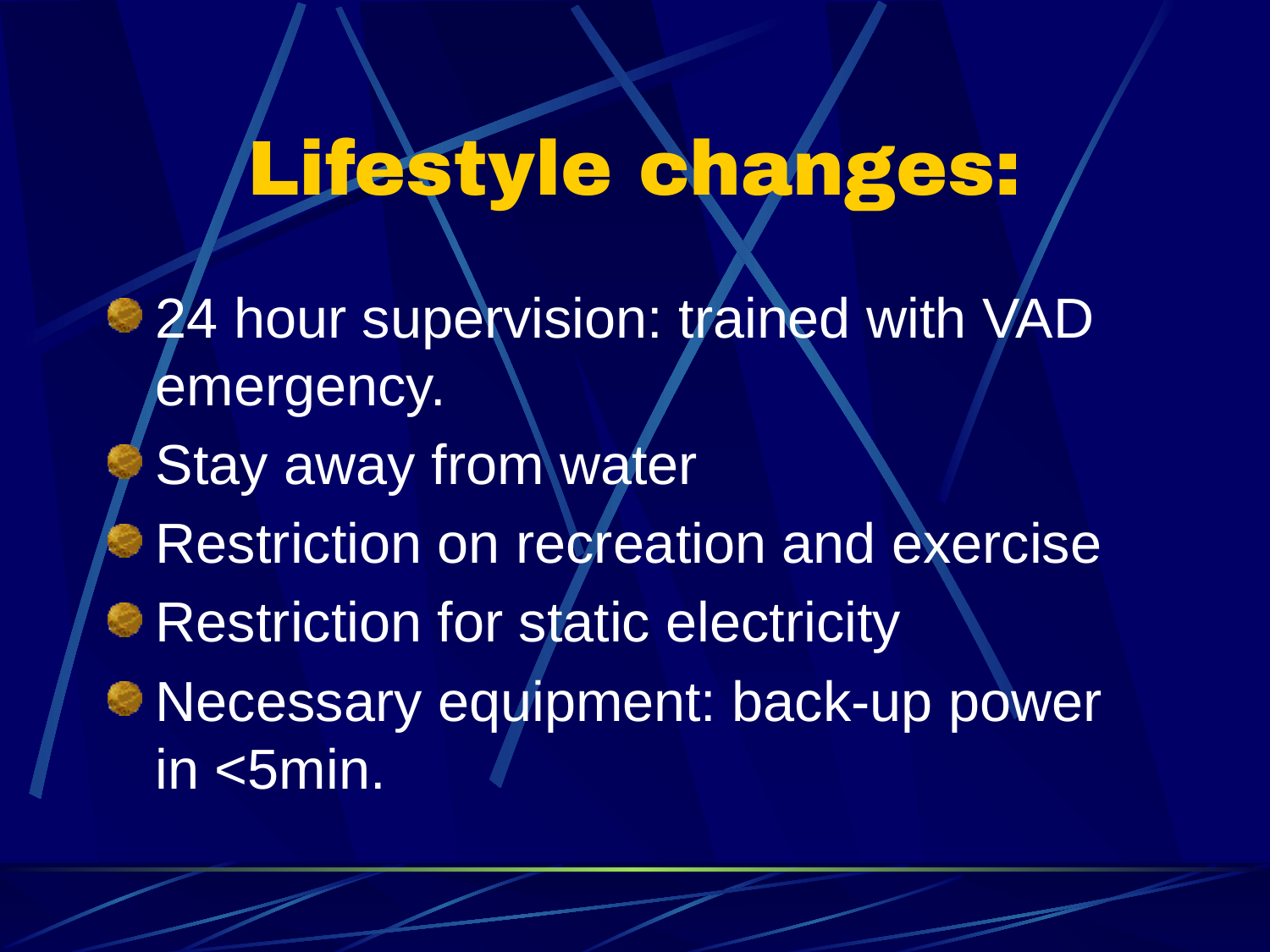

# Lifestyle changes:
24 hour supervision: trained with VAD emergency.
Stay away from water
Restriction on recreation and exercise
Restriction for static electricity
Necessary equipment: back-up power in <5min.